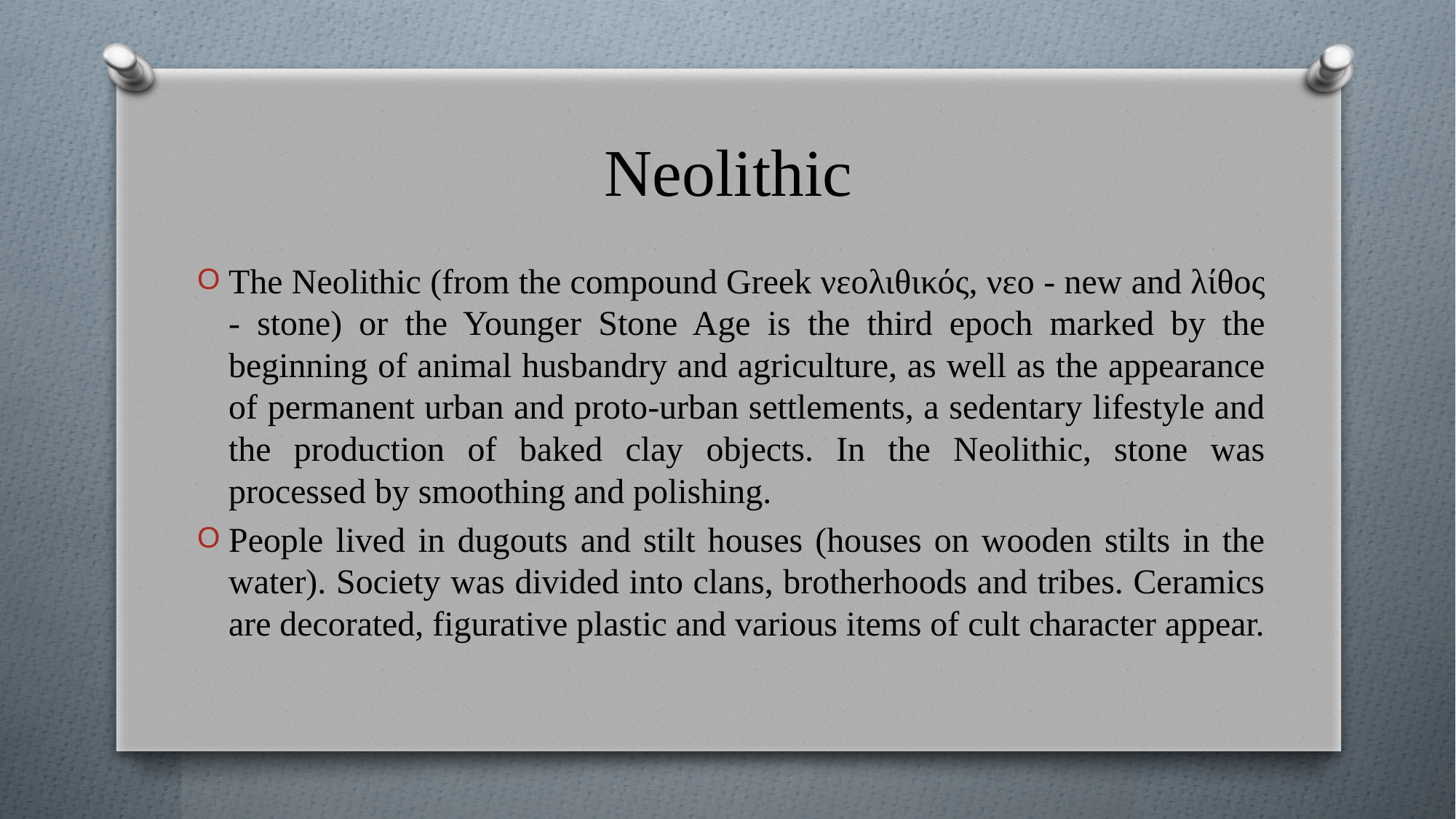

# Neolithic
The Neolithic (from the compound Greek νεολιθικός, νεο - new and λίθος - stone) or the Younger Stone Age is the third epoch marked by the beginning of animal husbandry and agriculture, as well as the appearance of permanent urban and proto-urban settlements, a sedentary lifestyle and the production of baked clay objects. In the Neolithic, stone was processed by smoothing and polishing.
People lived in dugouts and stilt houses (houses on wooden stilts in the water). Society was divided into clans, brotherhoods and tribes. Ceramics are decorated, figurative plastic and various items of cult character appear.